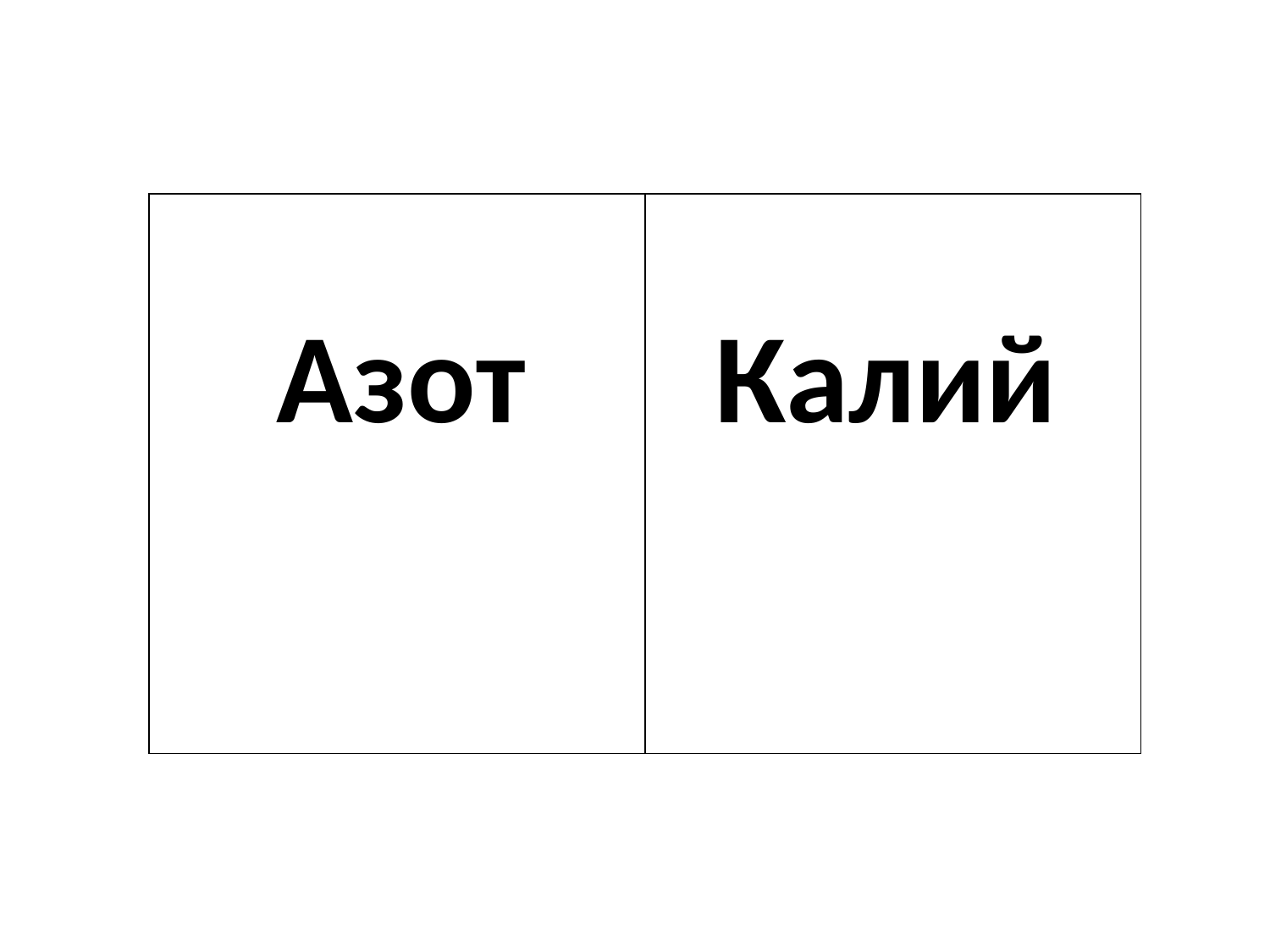

| Азот | Калий |
| --- | --- |